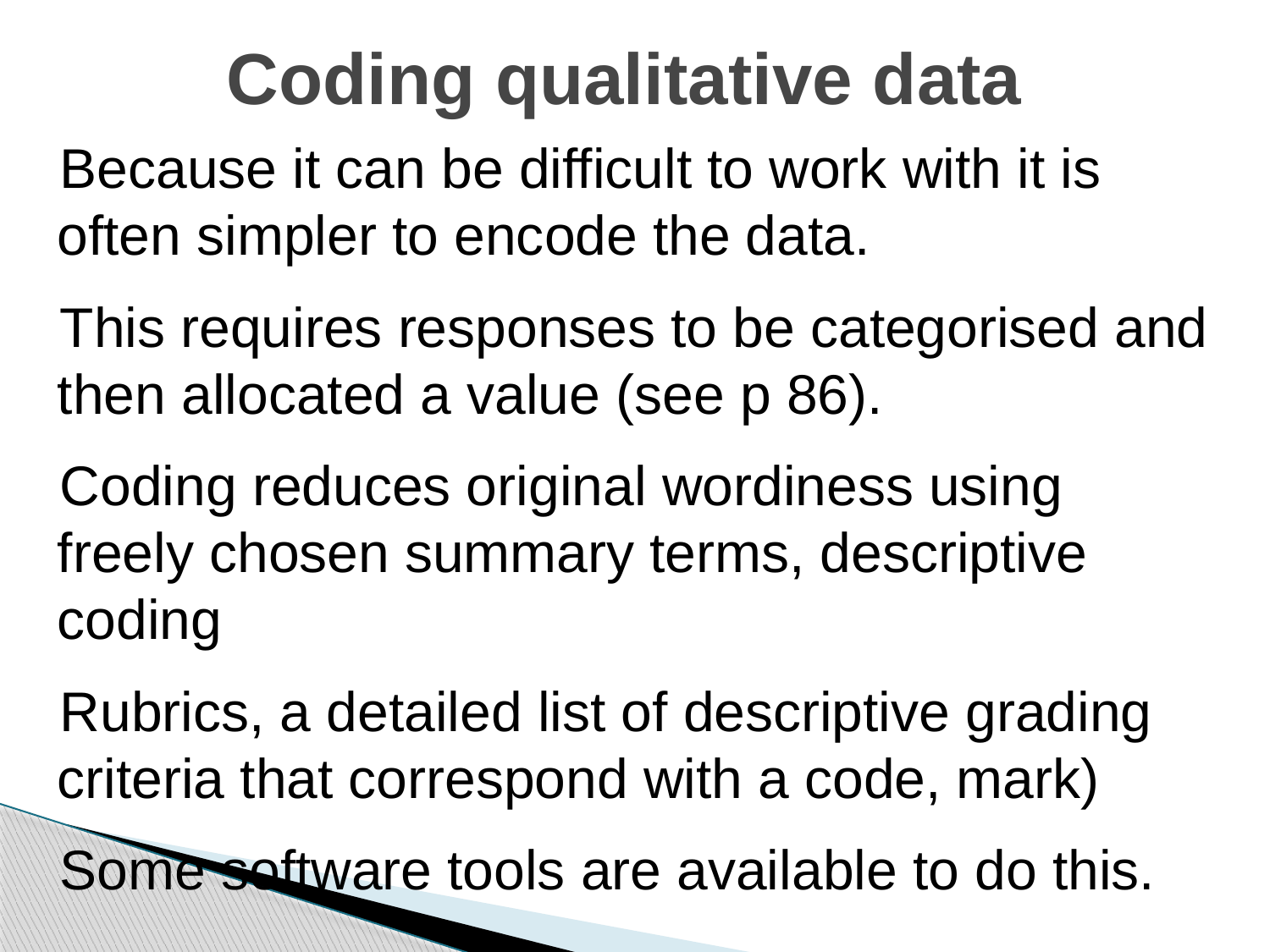

# Coding qualitative data
Because it can be difficult to work with it is often simpler to encode the data.
This requires responses to be categorised and then allocated a value (see p 86).
Coding reduces original wordiness using freely chosen summary terms, descriptive coding
Rubrics, a detailed list of descriptive grading criteria that correspond with a code, mark)
Some software tools are available to do this.